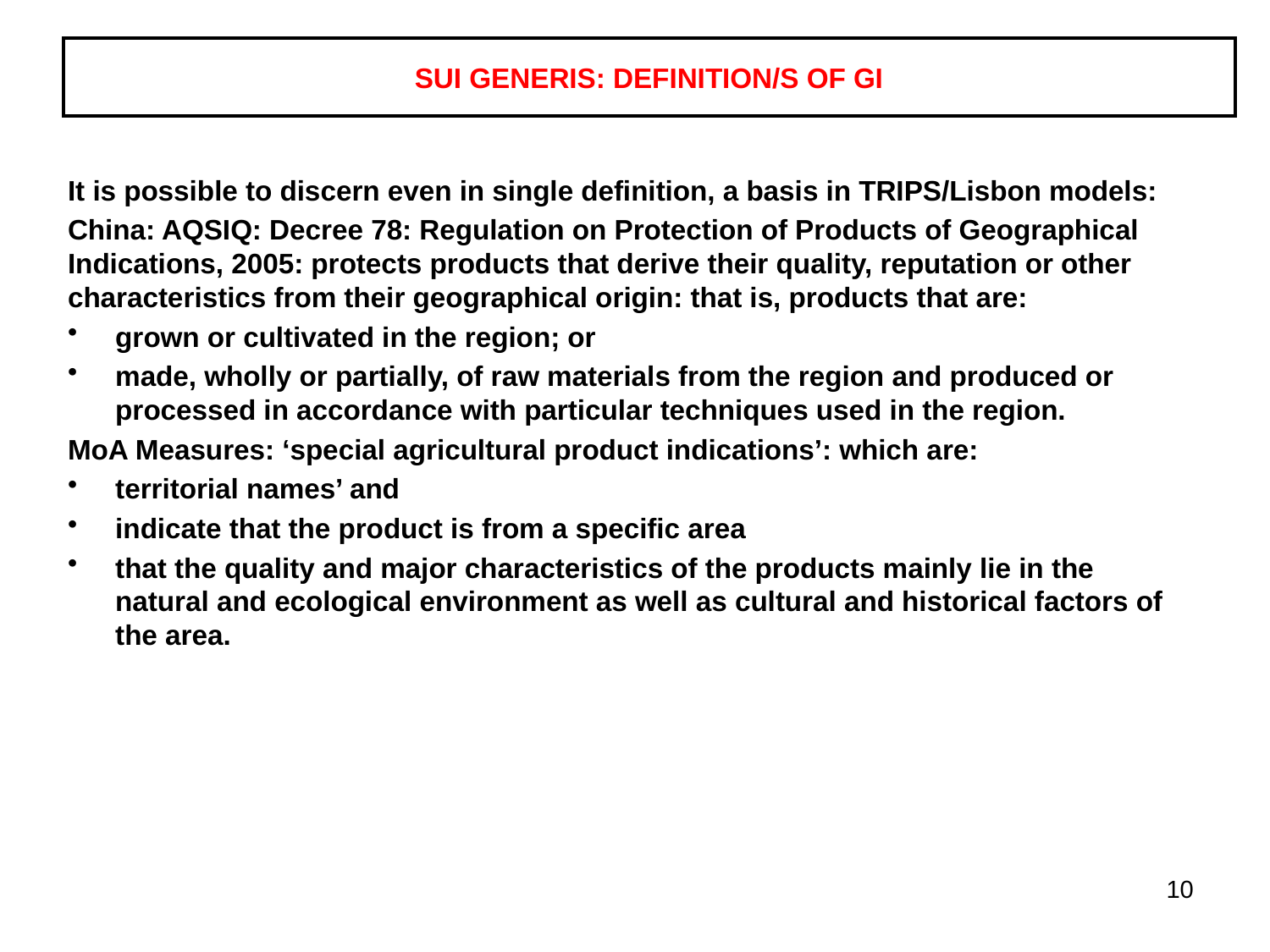

# SUI GENERIS: DEFINITION/S OF GI
It is possible to discern even in single definition, a basis in TRIPS/Lisbon models:
China: AQSIQ: Decree 78: Regulation on Protection of Products of Geographical Indications, 2005: protects products that derive their quality, reputation or other characteristics from their geographical origin: that is, products that are:
grown or cultivated in the region; or
made, wholly or partially, of raw materials from the region and produced or processed in accordance with particular techniques used in the region.
MoA Measures: ‘special agricultural product indications’: which are:
territorial names’ and
indicate that the product is from a specific area
that the quality and major characteristics of the products mainly lie in the natural and ecological environment as well as cultural and historical factors of the area.

10